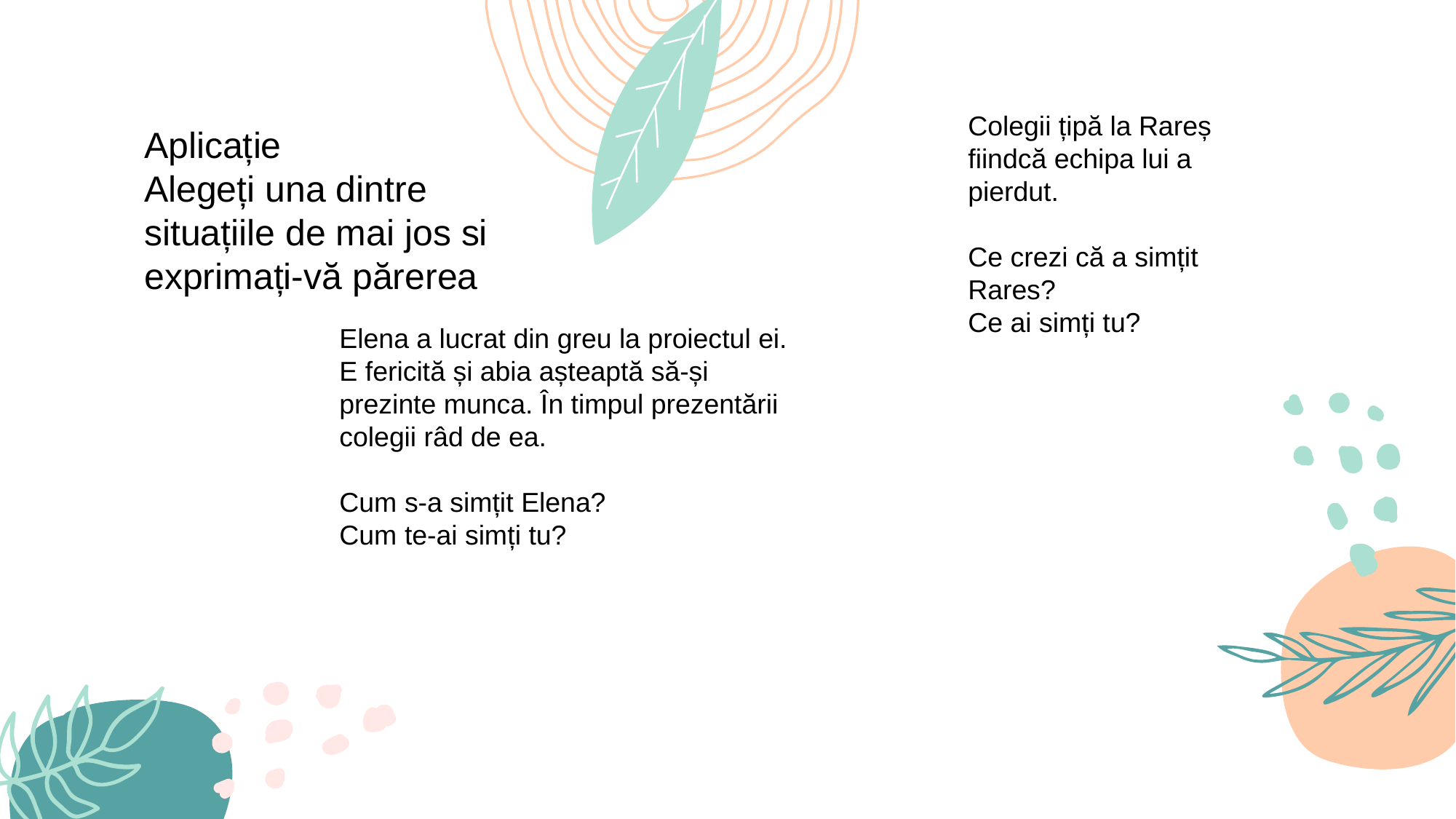

Colegii țipă la Rareș fiindcă echipa lui a pierdut.

Ce crezi că a simțit Rares?
Ce ai simți tu?
Aplicație
Alegeți una dintre situațiile de mai jos si exprimați-vă părerea

Elena a lucrat din greu la proiectul ei. E fericită și abia așteaptă să-și prezinte munca. În timpul prezentării colegii râd de ea.

Cum s-a simțit Elena?
Cum te-ai simți tu?